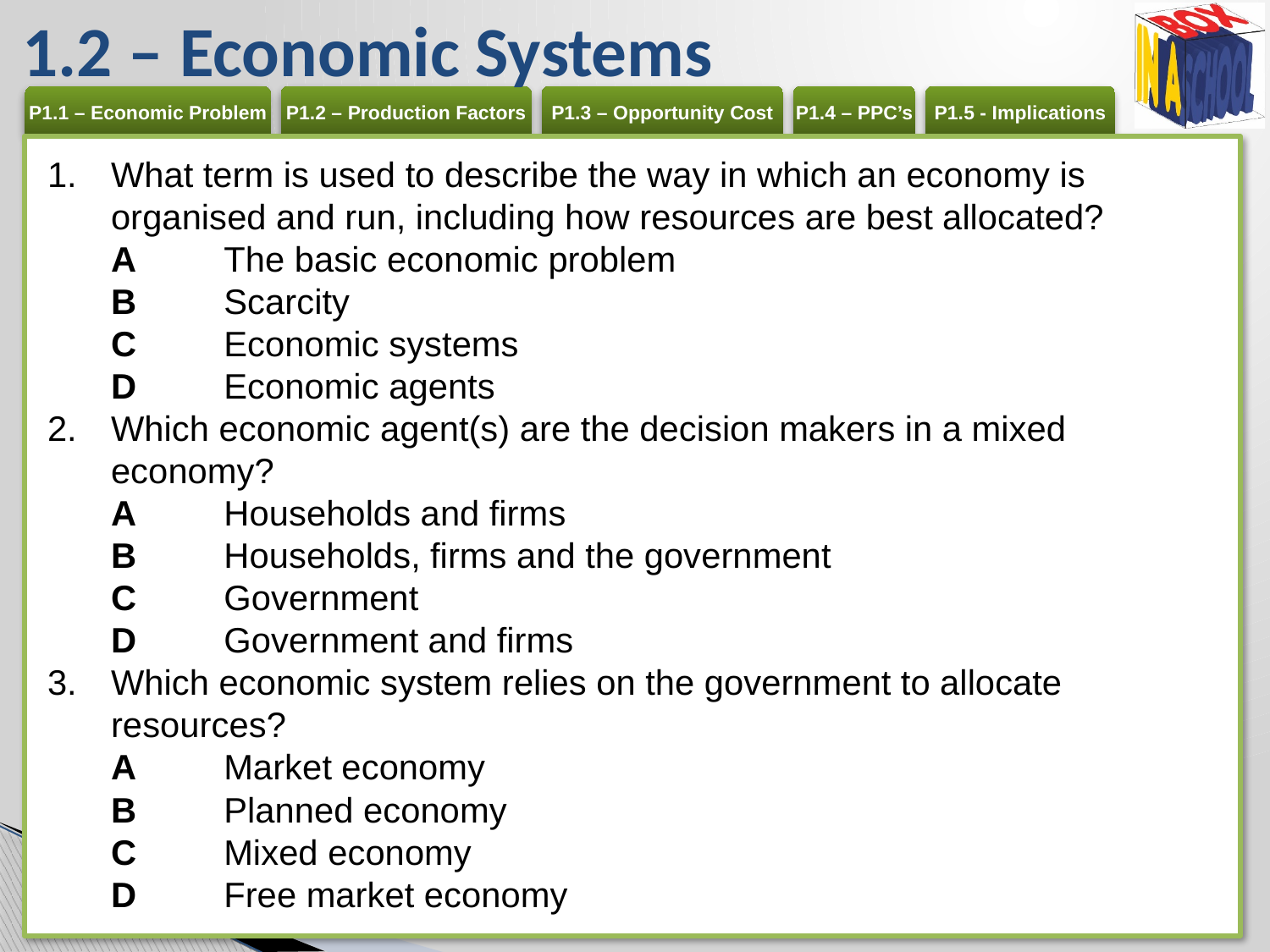

# 1.2 – Economic Systems
What term is used to describe the way in which an economy is organised and run, including how resources are best allocated?
A 	The basic economic problem
B 	Scarcity
C 	Economic systems
D 	Economic agents
Which economic agent(s) are the decision makers in a mixed economy?
A 	Households and firms
B 	Households, firms and the government
C 	Government
D 	Government and firms
Which economic system relies on the government to allocate resources?
A 	Market economy
B 	Planned economy
C 	Mixed economy
D 	Free market economy